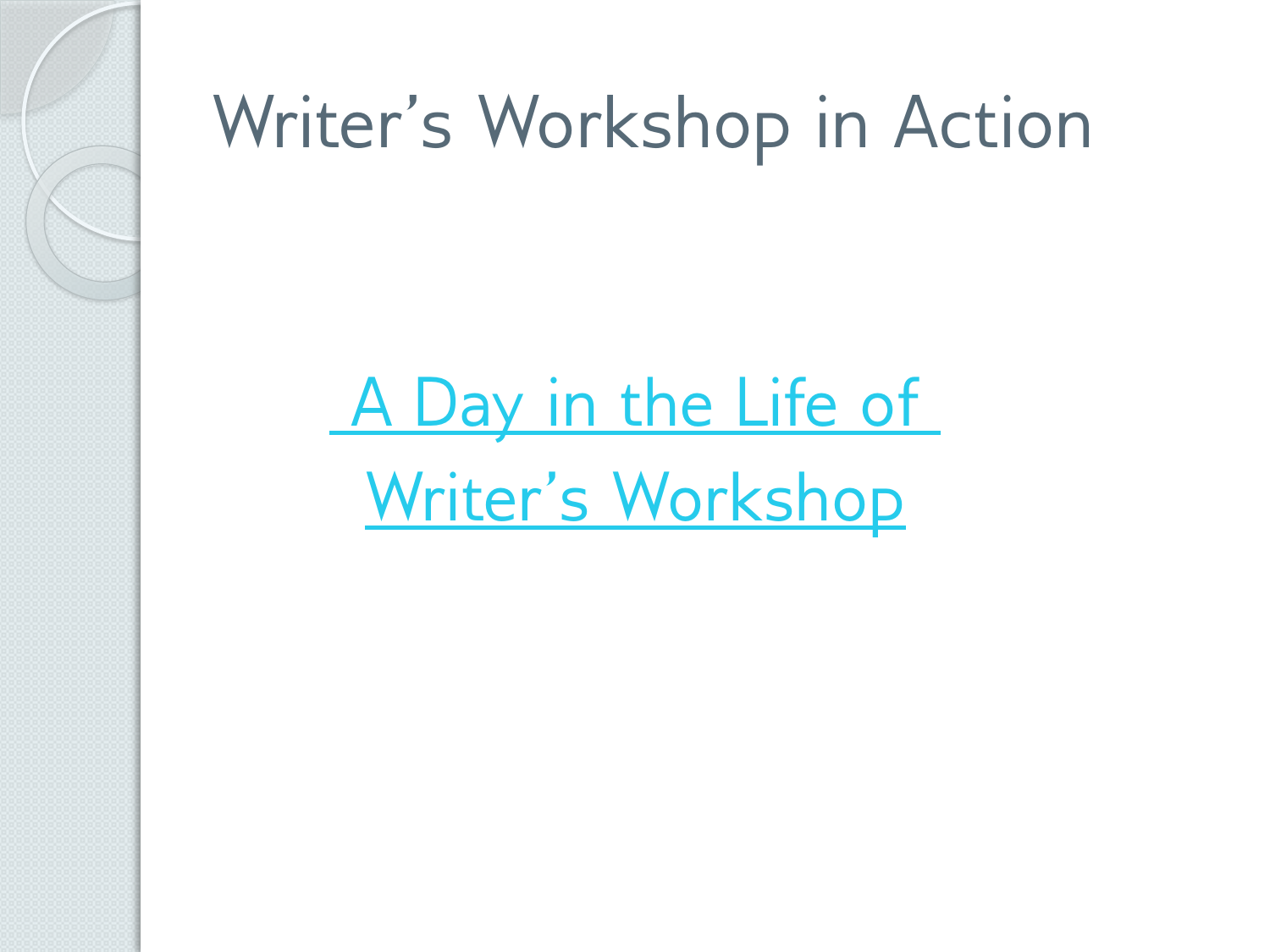

# Writer’s Workshop in Action
 A Day in the Life of
Writer’s Workshop